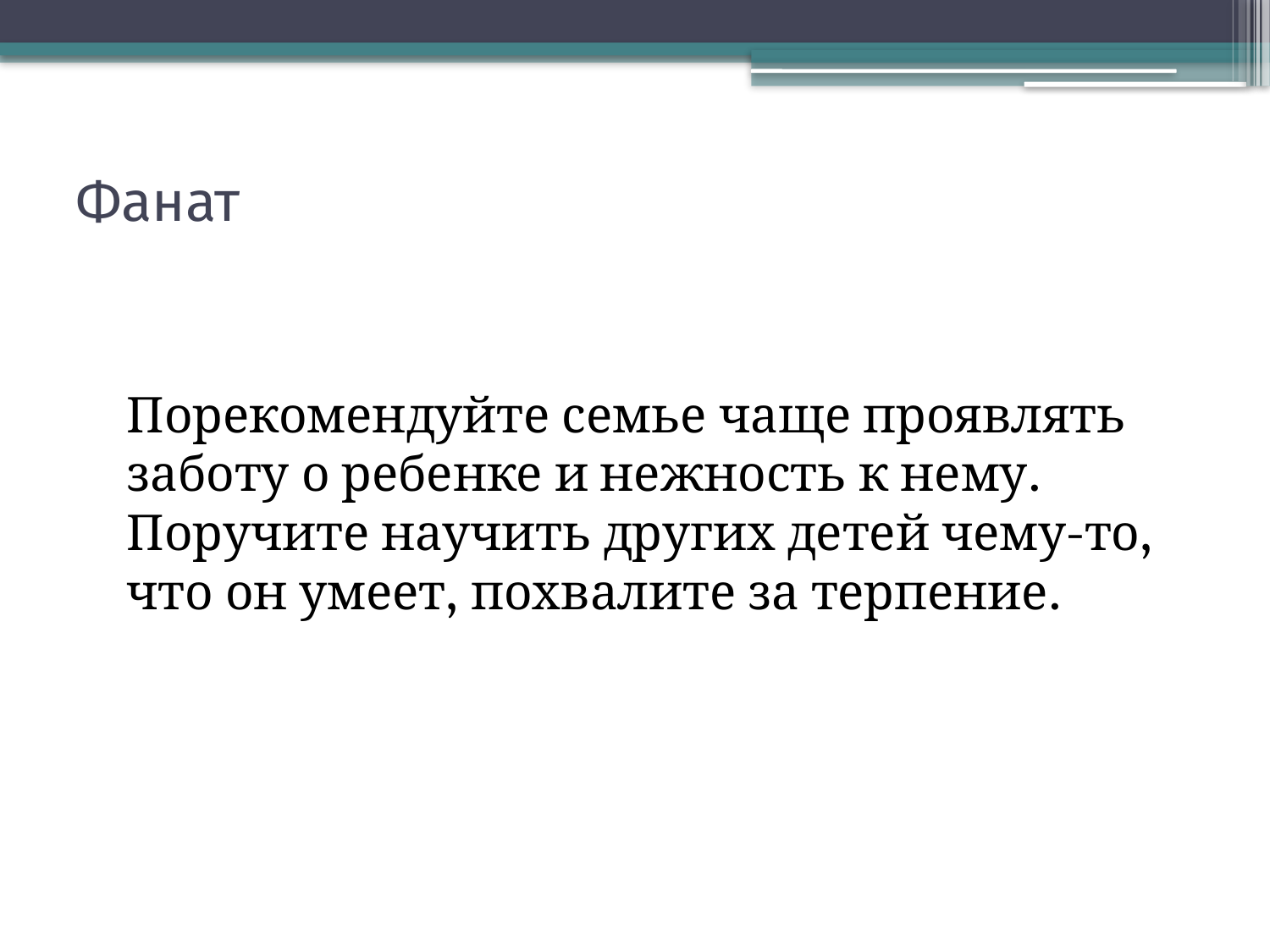

# Фанат

   Порекомендуйте семье чаще проявлять заботу о ребенке и нежность к нему. Поручите научить других детей чему-то, что он умеет, похвалите за терпение.